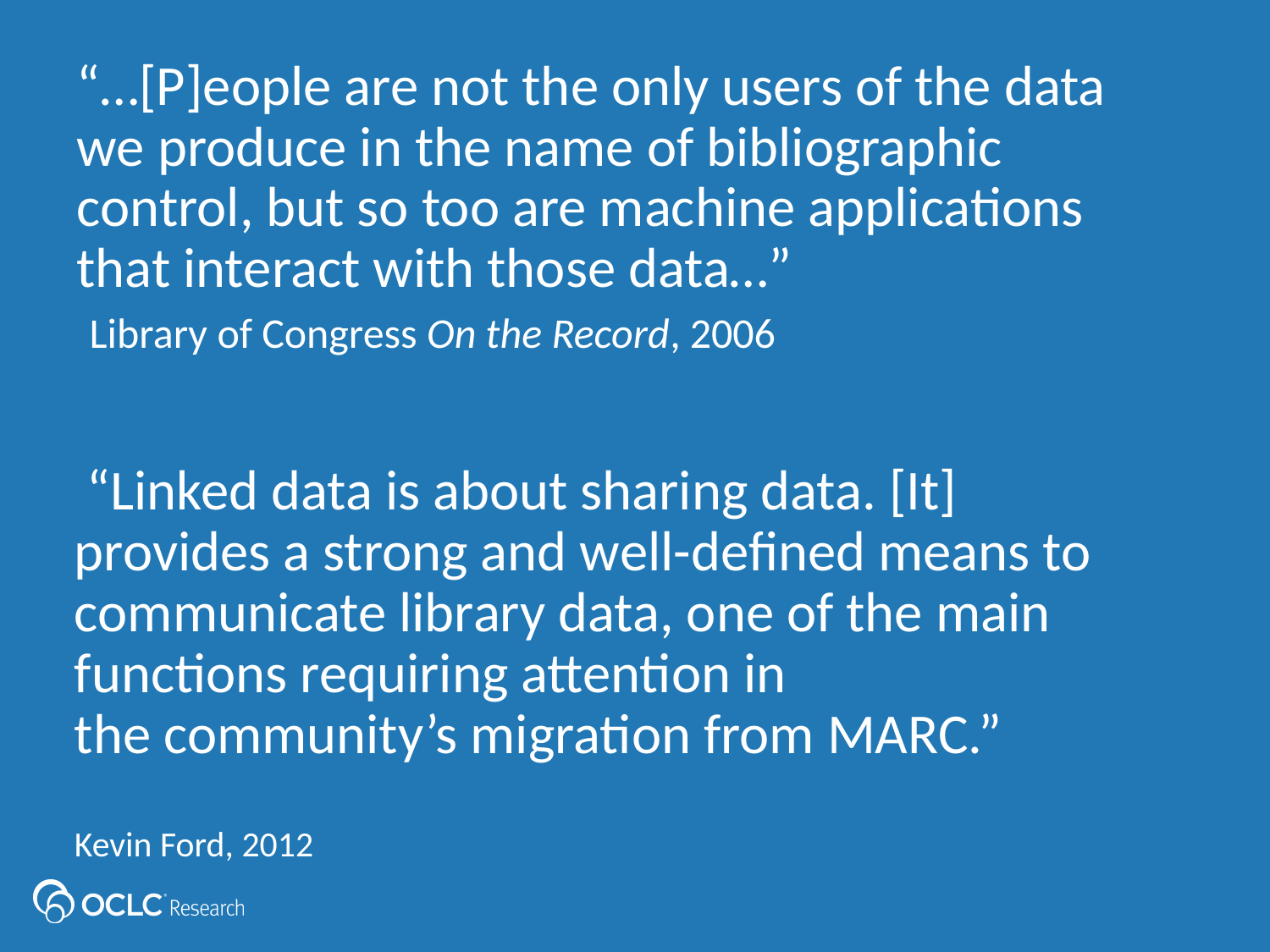

# “…[P]eople are not the only users of the data we produce in the name of bibliographic control, but so too are machine applications that interact with those data…” Library of Congress On the Record, 2006

 “Linked data is about sharing data. [It] provides a strong and well-defined means to communicate library data, one of the main functions requiring attention in
the community’s migration from MARC.”

Kevin Ford, 2012